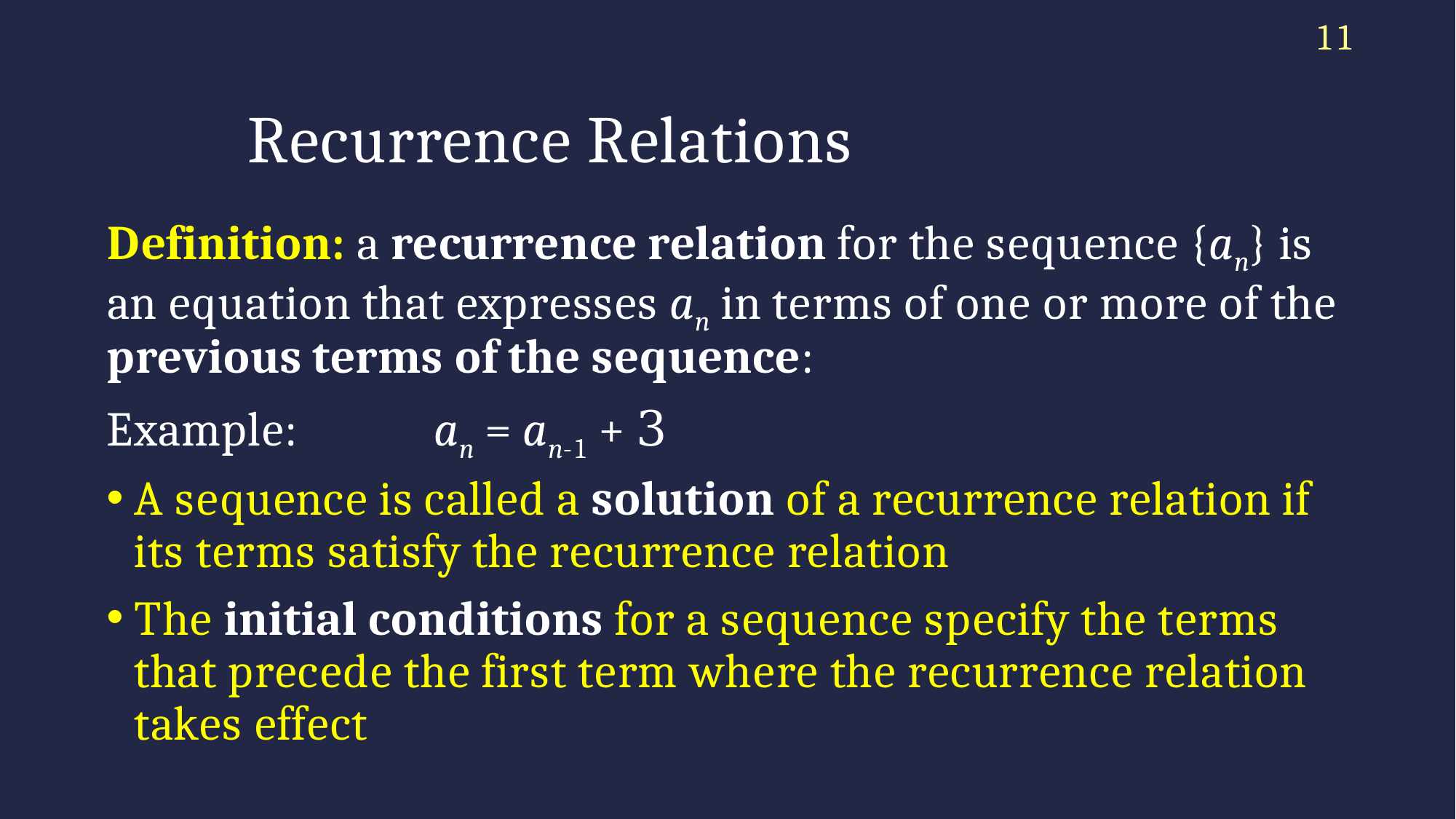

11
# Recurrence Relations
Definition: a recurrence relation for the sequence {an} is an equation that expresses an in terms of one or more of the previous terms of the sequence:
Example: 		an = an-1 + 3
A sequence is called a solution of a recurrence relation if its terms satisfy the recurrence relation
The initial conditions for a sequence specify the terms that precede the first term where the recurrence relation takes effect